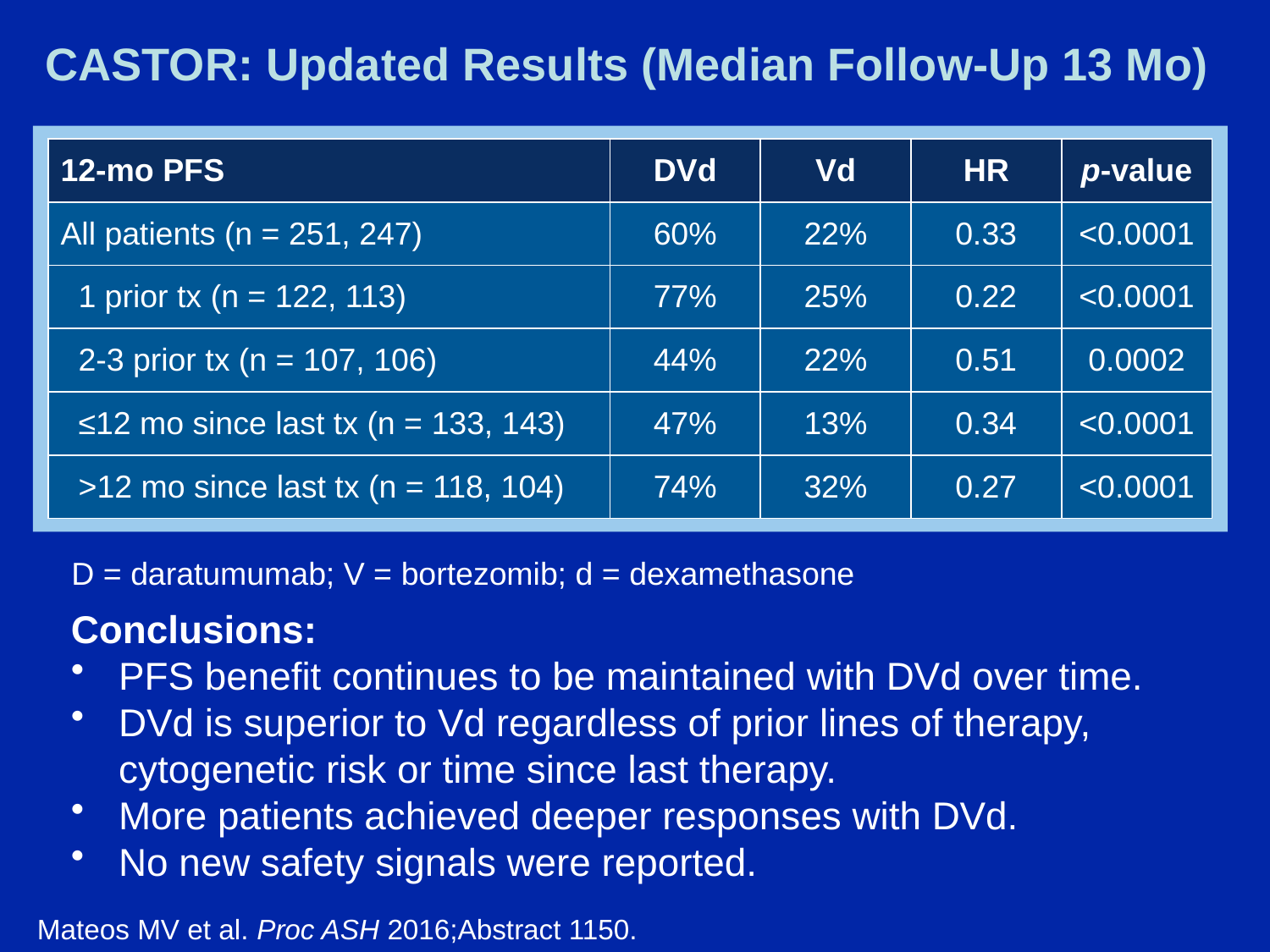

# CASTOR: Updated Results (Median Follow-Up 13 Mo)

| 12-mo PFS | DVd | Vd | HR | p-value |
| --- | --- | --- | --- | --- |
| All patients (n = 251, 247) | 60% | 22% | 0.33 | <0.0001 |
| 1 prior tx (n = 122, 113) | 77% | 25% | 0.22 | <0.0001 |
| 2-3 prior tx (n = 107, 106) | 44% | 22% | 0.51 | 0.0002 |
| ≤12 mo since last tx (n = 133, 143) | 47% | 13% | 0.34 | <0.0001 |
| >12 mo since last tx (n = 118, 104) | 74% | 32% | 0.27 | <0.0001 |
D = daratumumab; V = bortezomib; d = dexamethasone
Conclusions:
PFS benefit continues to be maintained with DVd over time.
DVd is superior to Vd regardless of prior lines of therapy, cytogenetic risk or time since last therapy.
More patients achieved deeper responses with DVd.
No new safety signals were reported.
Mateos MV et al. Proc ASH 2016;Abstract 1150.